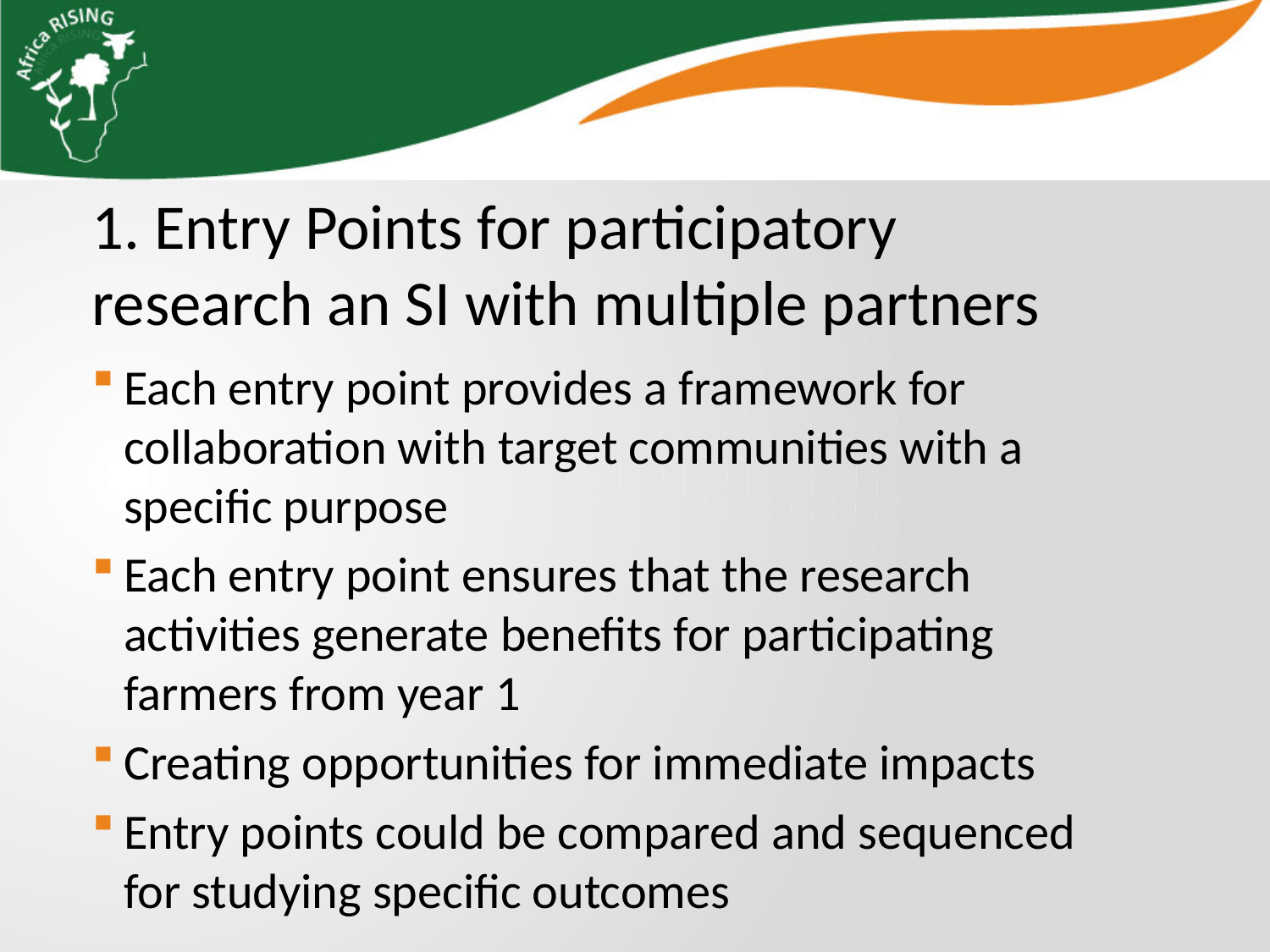

1. Entry Points for participatory research an SI with multiple partners
Each entry point provides a framework for collaboration with target communities with a specific purpose
Each entry point ensures that the research activities generate benefits for participating farmers from year 1
Creating opportunities for immediate impacts
Entry points could be compared and sequenced for studying specific outcomes